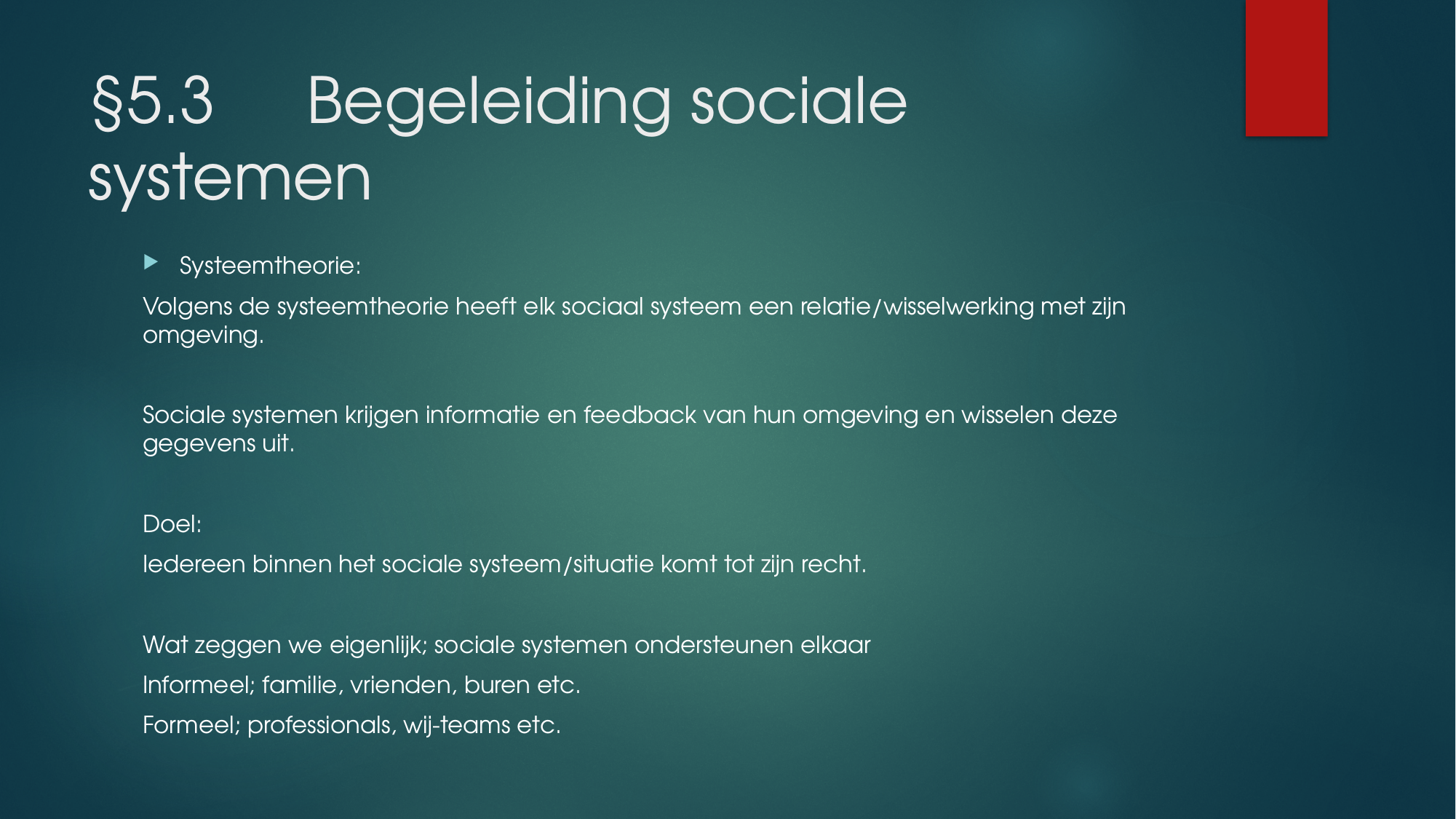

# §5.3 	Begeleiding sociale systemen
Systeemtheorie:
Volgens de systeemtheorie heeft elk sociaal systeem een relatie/wisselwerking met zijn omgeving.

Sociale systemen krijgen informatie en feedback van hun omgeving en wisselen deze gegevens uit.

Doel:
Iedereen binnen het sociale systeem/situatie komt tot zijn recht.

Wat zeggen we eigenlijk; sociale systemen ondersteunen elkaar
Informeel; familie, vrienden, buren etc.
Formeel; professionals, wij-teams etc.